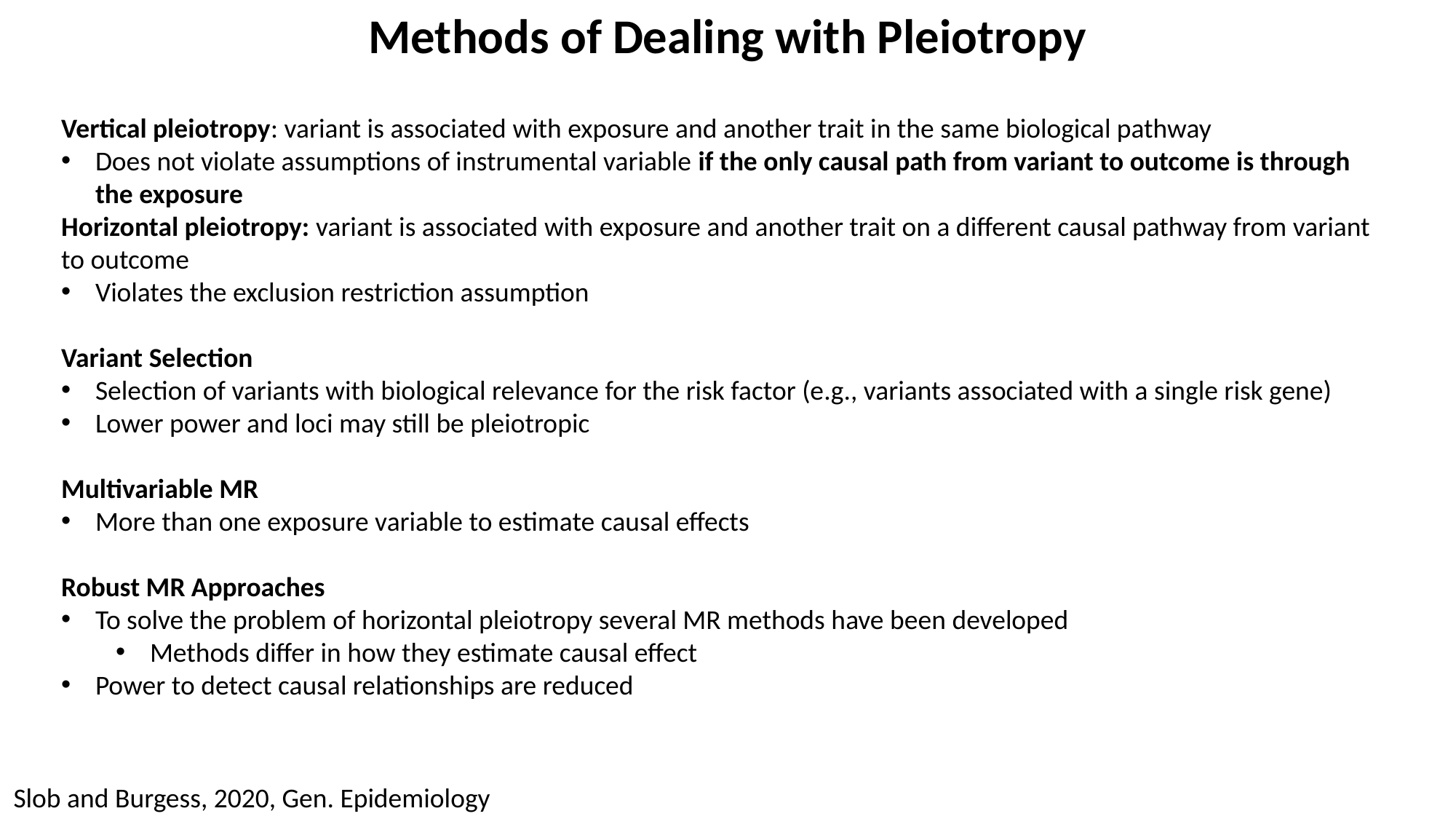

Methods of Dealing with Pleiotropy
Vertical pleiotropy: variant is associated with exposure and another trait in the same biological pathway
Does not violate assumptions of instrumental variable if the only causal path from variant to outcome is through the exposure
Horizontal pleiotropy: variant is associated with exposure and another trait on a different causal pathway from variant to outcome
Violates the exclusion restriction assumption

Variant Selection
Selection of variants with biological relevance for the risk factor (e.g., variants associated with a single risk gene)
Lower power and loci may still be pleiotropic

Multivariable MR
More than one exposure variable to estimate causal effects

Robust MR Approaches
To solve the problem of horizontal pleiotropy several MR methods have been developed
Methods differ in how they estimate causal effect
Power to detect causal relationships are reduced
Slob and Burgess, 2020, Gen. Epidemiology